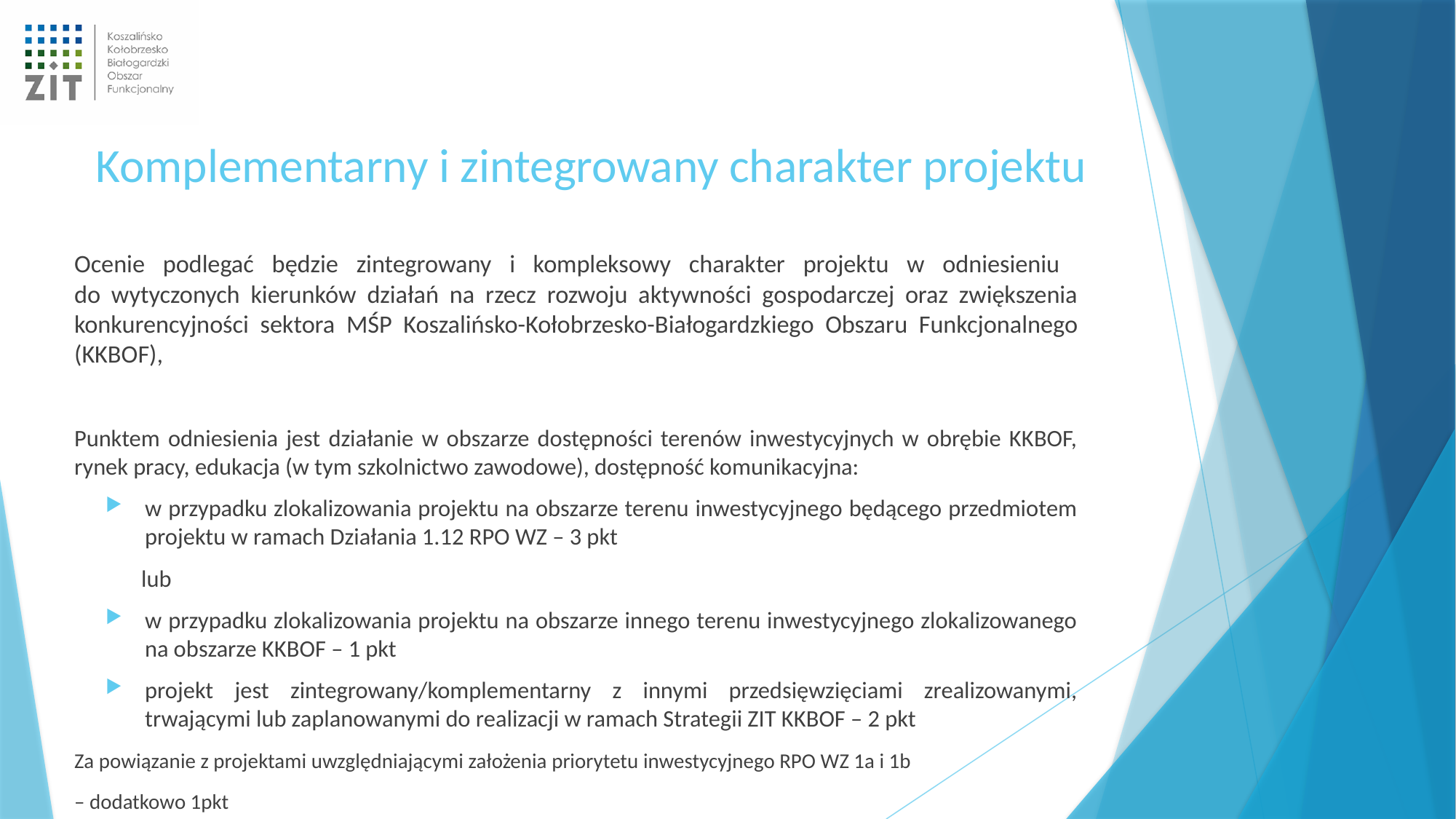

# Komplementarny i zintegrowany charakter projektu

Ocenie podlegać będzie zintegrowany i kompleksowy charakter projektu w odniesieniu
do wytyczonych kierunków działań na rzecz rozwoju aktywności gospodarczej oraz zwiększenia konkurencyjności sektora MŚP Koszalińsko-Kołobrzesko-Białogardzkiego Obszaru Funkcjonalnego (KKBOF),

Punktem odniesienia jest działanie w obszarze dostępności terenów inwestycyjnych w obrębie KKBOF, rynek pracy, edukacja (w tym szkolnictwo zawodowe), dostępność komunikacyjna:
w przypadku zlokalizowania projektu na obszarze terenu inwestycyjnego będącego przedmiotem projektu w ramach Działania 1.12 RPO WZ – 3 pkt
     lub
w przypadku zlokalizowania projektu na obszarze innego terenu inwestycyjnego zlokalizowanego na obszarze KKBOF – 1 pkt
projekt jest zintegrowany/komplementarny z innymi przedsięwzięciami zrealizowanymi, trwającymi lub zaplanowanymi do realizacji w ramach Strategii ZIT KKBOF – 2 pkt
Za powiązanie z projektami uwzględniającymi założenia priorytetu inwestycyjnego RPO WZ 1a i 1b
– dodatkowo 1pkt